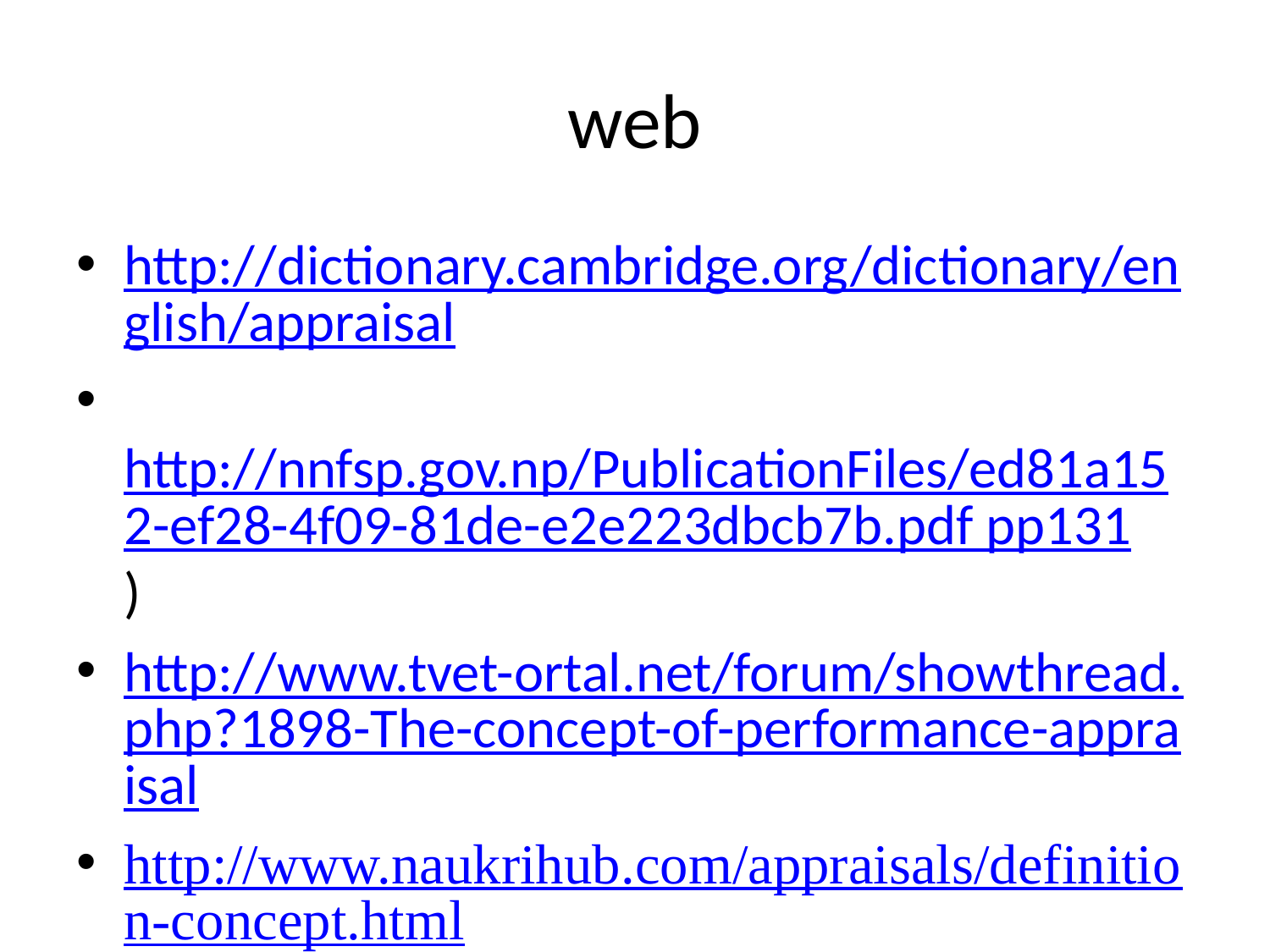

# web
http://dictionary.cambridge.org/dictionary/english/appraisal
 http://nnfsp.gov.np/PublicationFiles/ed81a152-ef28-4f09-81de-e2e223dbcb7b.pdf pp131)
http://www.tvet-ortal.net/forum/showthread.php?1898-The-concept-of-performance-appraisal
http://www.naukrihub.com/appraisals/definition-concept.html